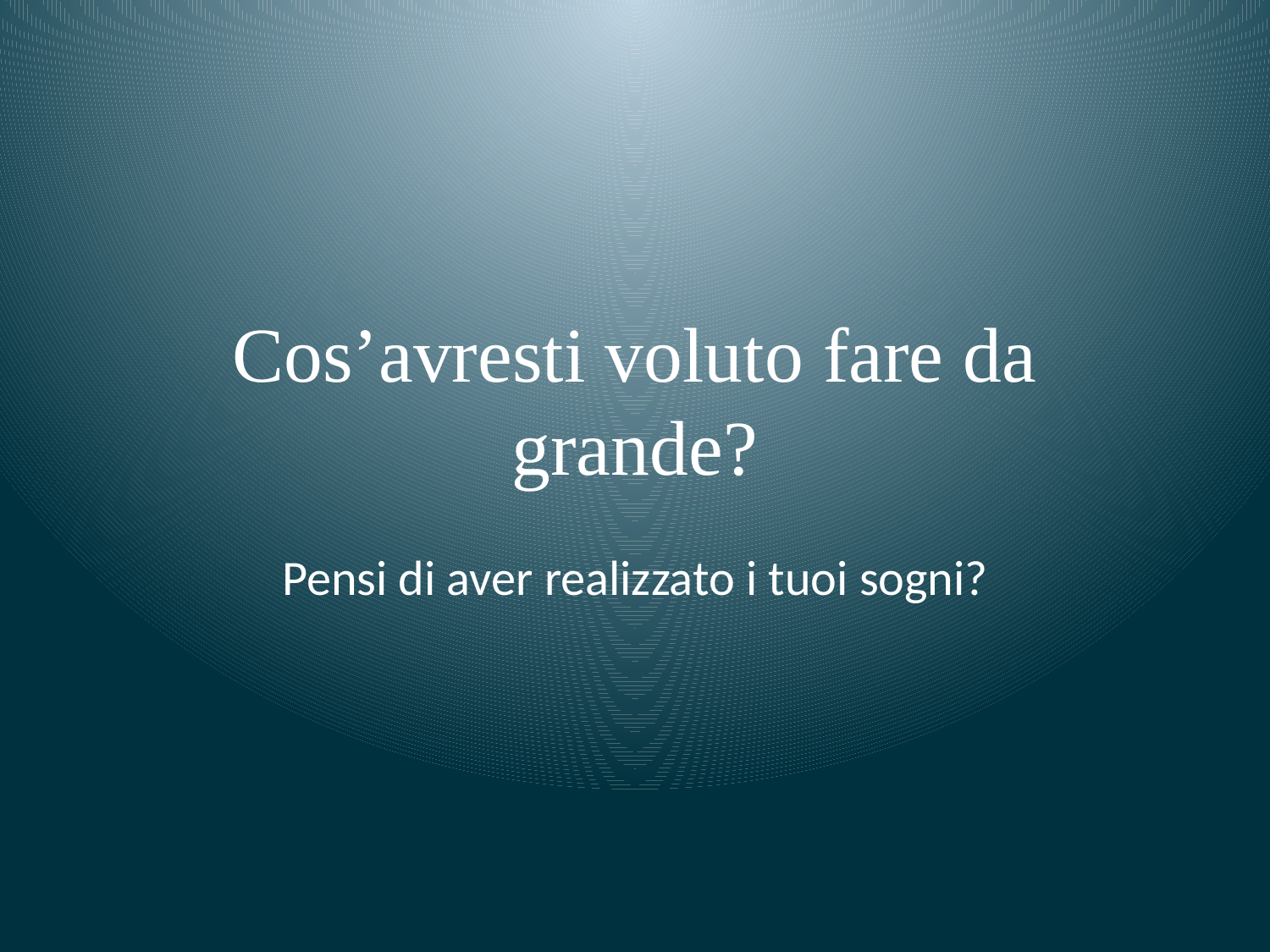

# Cos’avresti voluto fare da grande?
Pensi di aver realizzato i tuoi sogni?